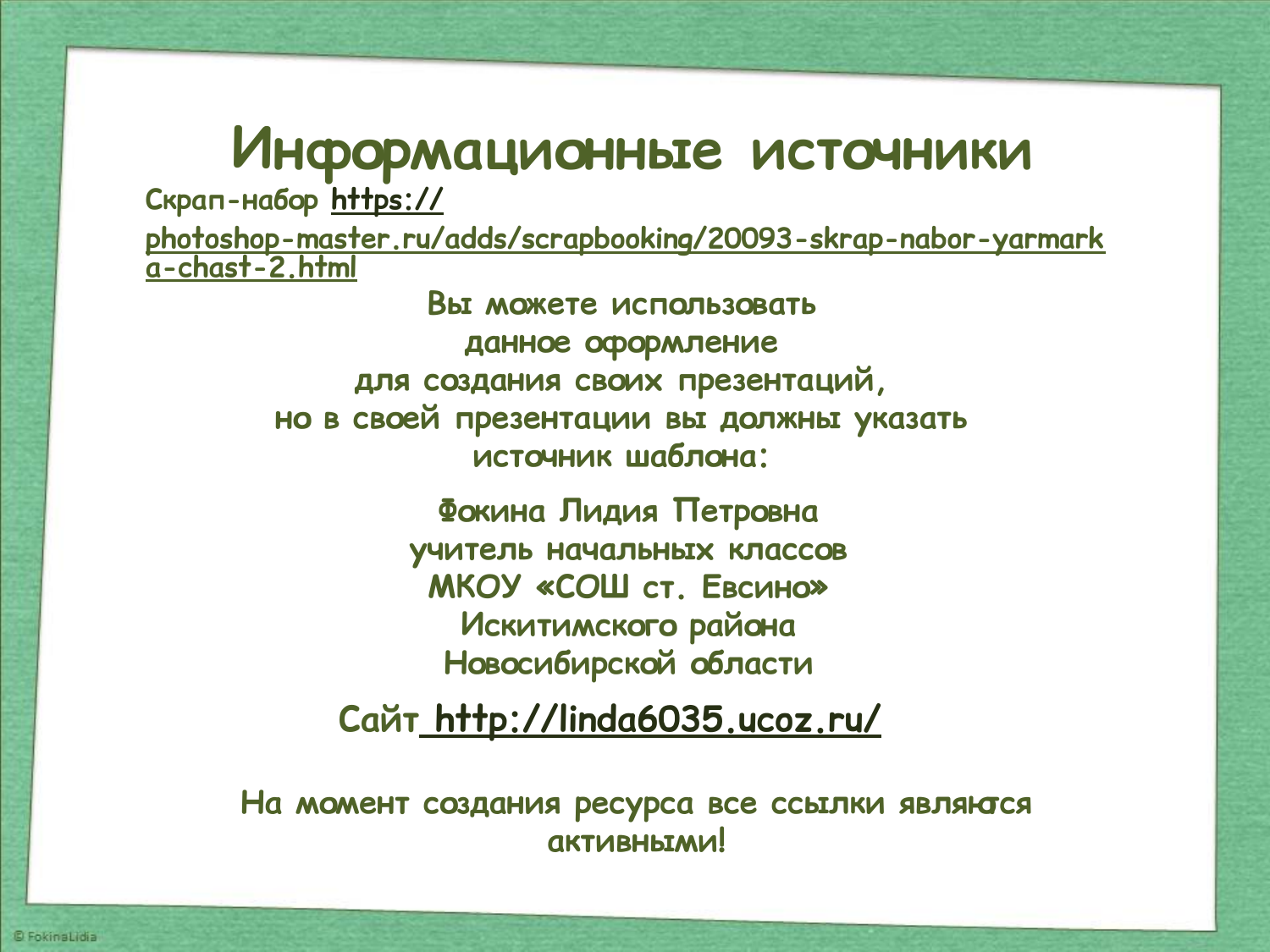

Информационные источники
Скрап-набор https://photoshop-master.ru/adds/scrapbooking/20093-skrap-nabor-yarmarka-chast-2.html
Вы можете использовать
данное оформление
для создания своих презентаций,
но в своей презентации вы должны указать
источник шаблона:

Фокина Лидия Петровна
учитель начальных классов
МКОУ «СОШ ст. Евсино»
Искитимского района
Новосибирской области
Сайт http://linda6035.ucoz.ru/
На момент создания ресурса все ссылки являются активными!